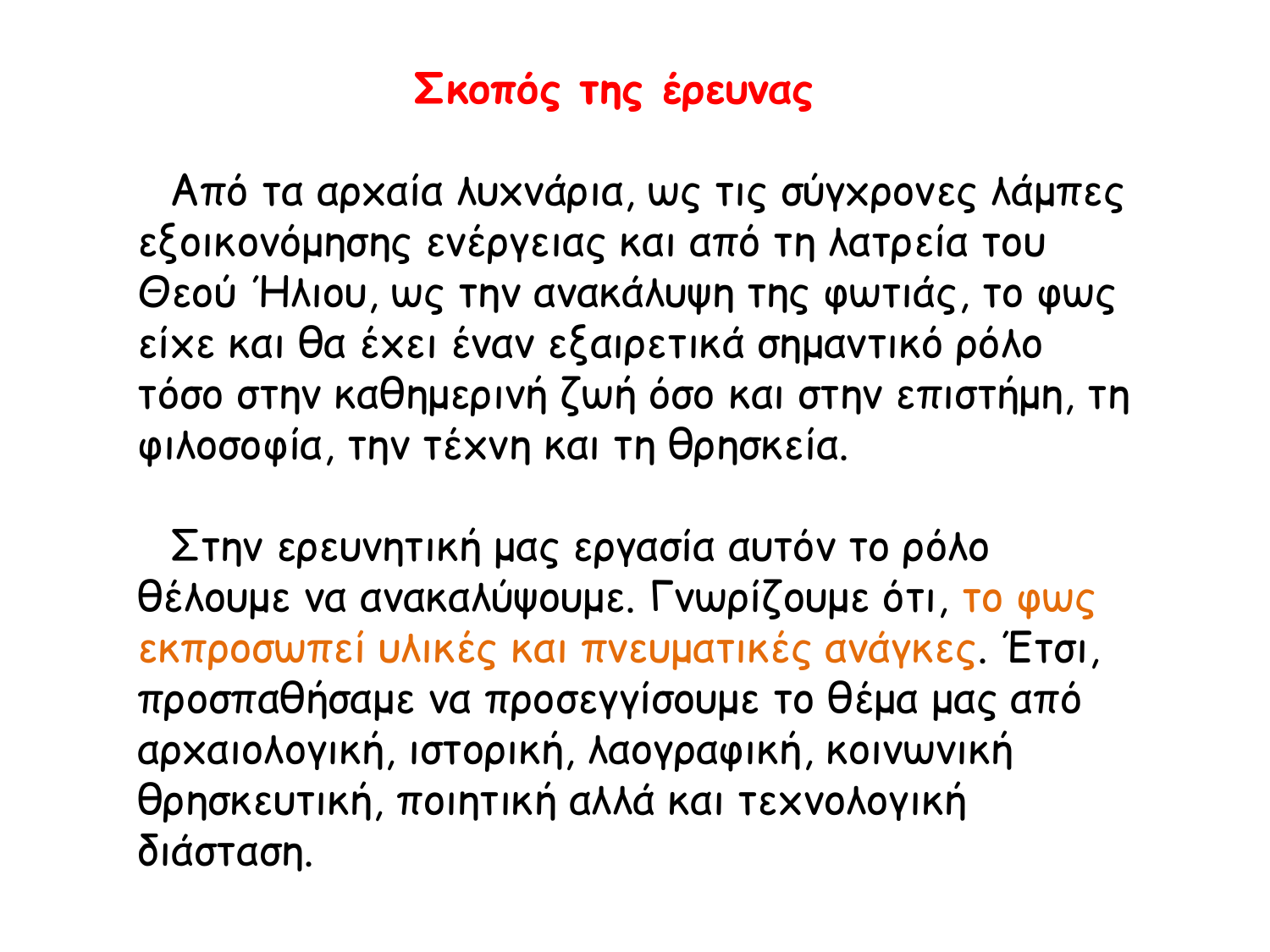

Σκοπός της έρευνας

Από τα αρχαία λυχνάρια, ως τις σύγχρονες λάμπες εξοικονόμησης ενέργειας και από τη λατρεία του Θεού Ήλιου, ως την ανακάλυψη της φωτιάς, το φως είχε και θα έχει έναν εξαιρετικά σημαντικό ρόλο τόσο στην καθημερινή ζωή όσο και στην επιστήμη, τη φιλοσοφία, την τέχνη και τη θρησκεία.

Στην ερευνητική μας εργασία αυτόν το ρόλο θέλουμε να ανακαλύψουμε. Γνωρίζουμε ότι, το φως εκπροσωπεί υλικές και πνευματικές ανάγκες. Έτσι, προσπαθήσαμε να προσεγγίσουμε το θέμα μας από αρχαιολογική, ιστορική, λαογραφική, κοινωνική θρησκευτική, ποιητική αλλά και τεχνολογική διάσταση.